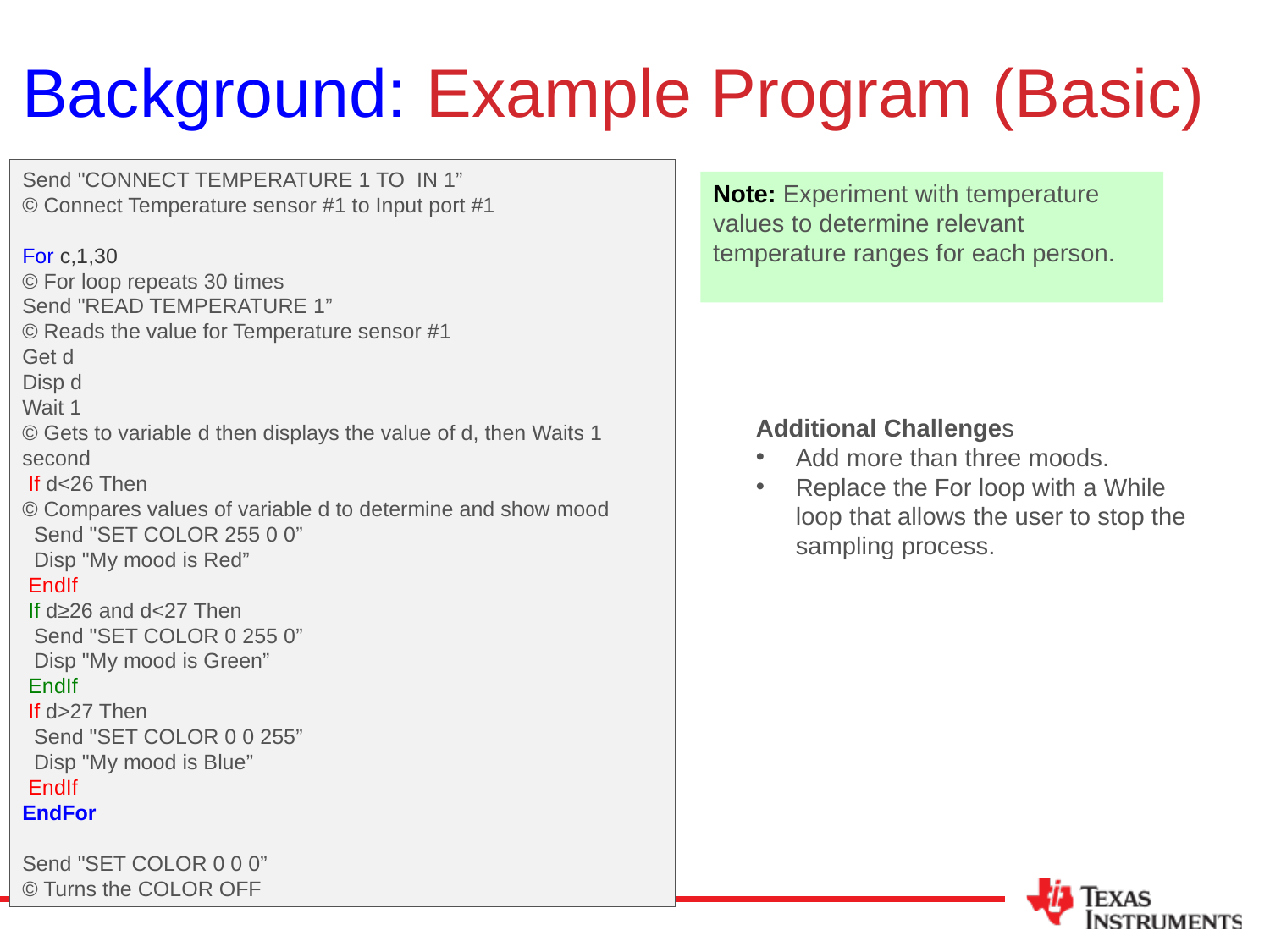

# Background: Example Program (Basic)
Send "CONNECT TEMPERATURE 1 TO  IN 1”
© Connect Temperature sensor #1 to Input port #1

For c,1,30
© For loop repeats 30 times
Send "READ TEMPERATURE 1”
© Reads the value for Temperature sensor #1
Get d
Disp d
Wait 1
© Gets to variable d then displays the value of d, then Waits 1 second
 If d<26 Then
© Compares values of variable d to determine and show mood
  Send "SET COLOR 255 0 0”
  Disp "My mood is Red”
 EndIf
 If d≥26 and d<27 Then
  Send "SET COLOR 0 255 0”
  Disp "My mood is Green”
 EndIf
 If d>27 Then
  Send "SET COLOR 0 0 255”
  Disp "My mood is Blue”
 EndIf
EndFor

Send "SET COLOR 0 0 0”
© Turns the COLOR OFF
Note: Experiment with temperature values to determine relevant temperature ranges for each person.

Additional Challenges
Add more than three moods.
Replace the For loop with a While loop that allows the user to stop the sampling process.